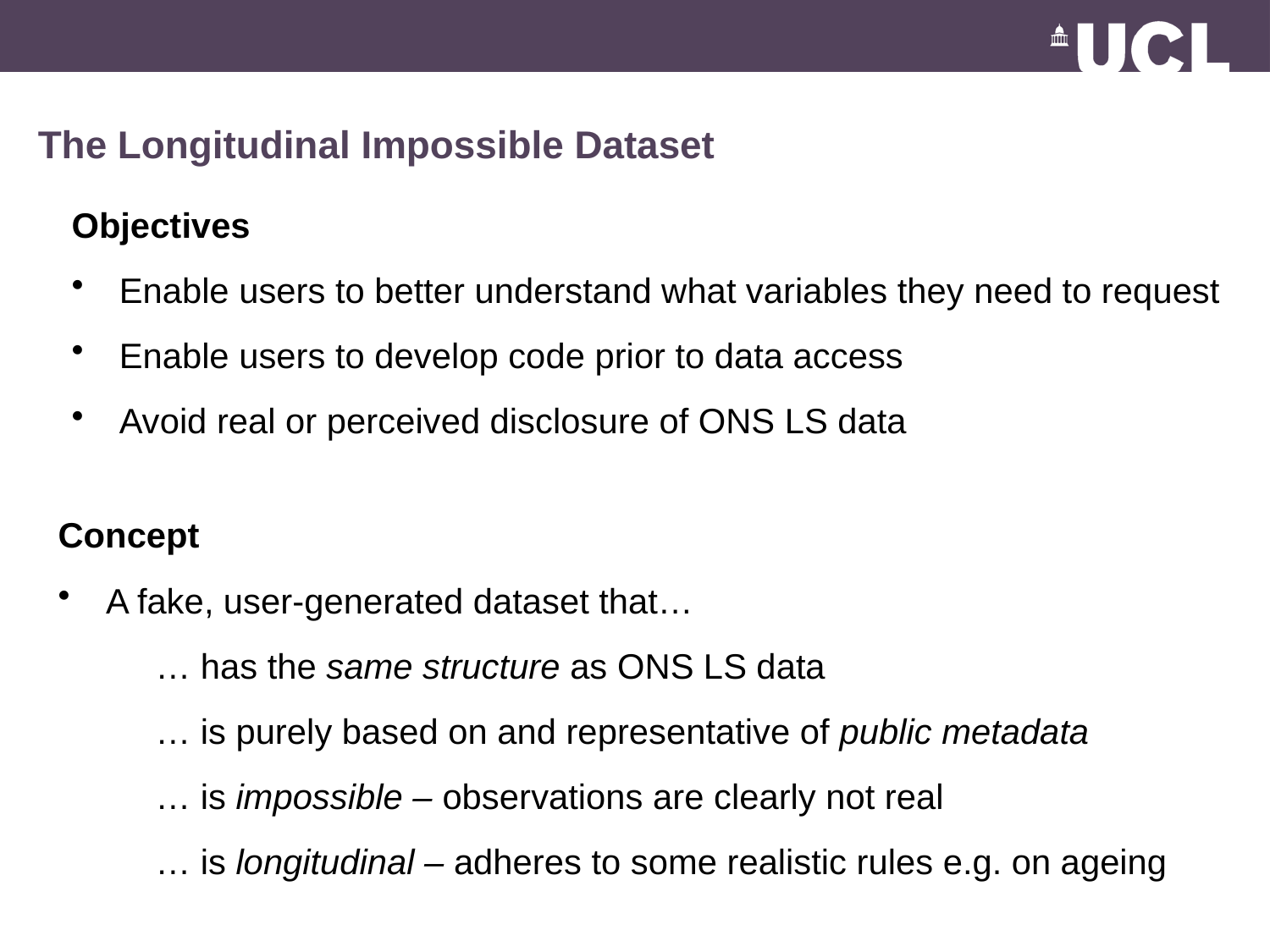

# The Longitudinal Impossible Dataset

Objectives
Enable users to better understand what variables they need to request
Enable users to develop code prior to data access
Avoid real or perceived disclosure of ONS LS data

Concept
A fake, user-generated dataset that…
          … has the same structure as ONS LS data
          … is purely based on and representative of public metadata
          … is impossible – observations are clearly not real
          … is longitudinal – adheres to some realistic rules e.g. on ageing

           … has the same structure
… purely based on public metadata – not synthetic
… impossible – clearly fake observations
… longitudinal –